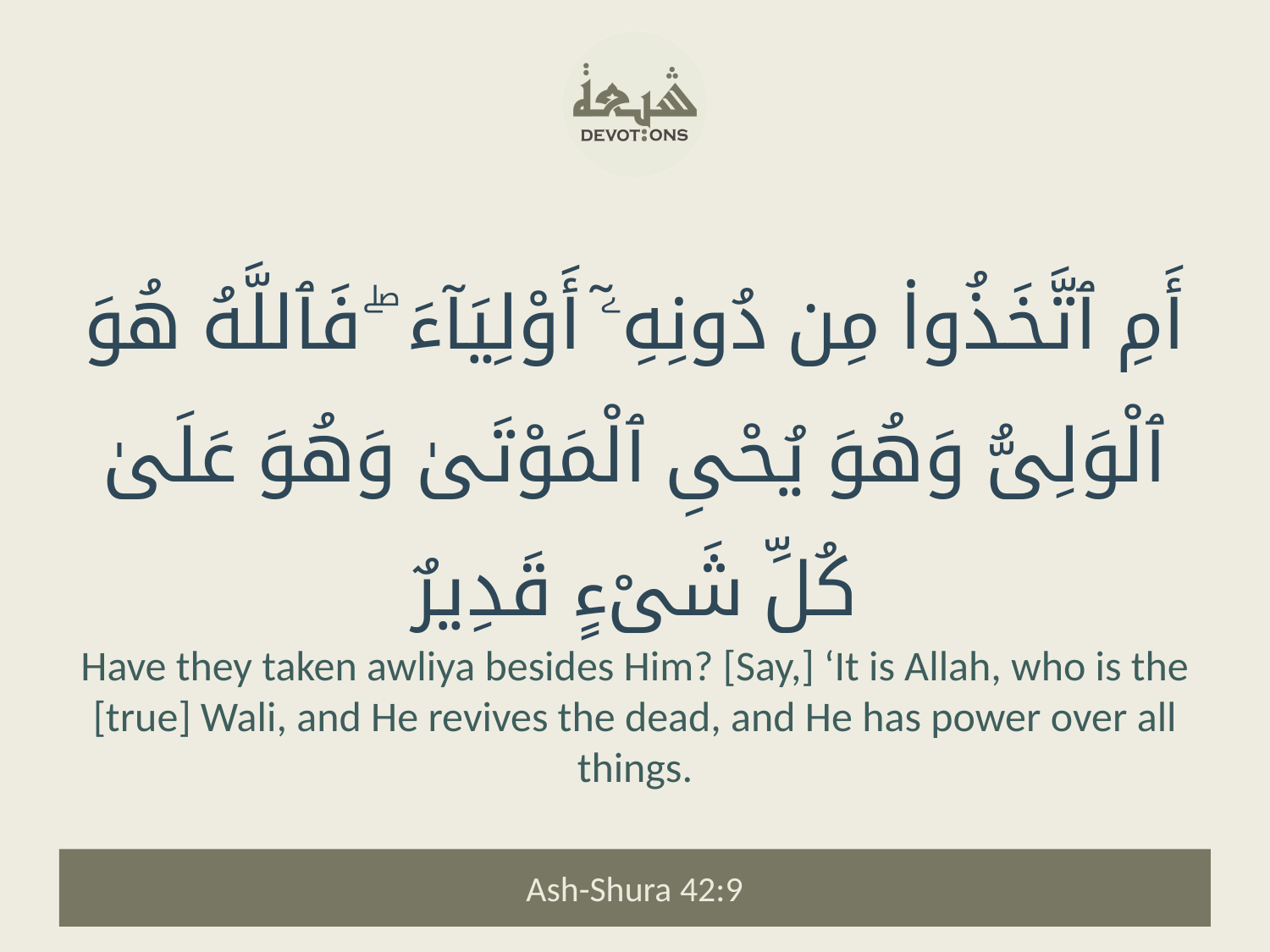

أَمِ ٱتَّخَذُوا۟ مِن دُونِهِۦٓ أَوْلِيَآءَ ۖ فَٱللَّهُ هُوَ ٱلْوَلِىُّ وَهُوَ يُحْىِ ٱلْمَوْتَىٰ وَهُوَ عَلَىٰ كُلِّ شَىْءٍ قَدِيرٌ
Have they taken awliya besides Him? [Say,] ‘It is Allah, who is the [true] Wali, and He revives the dead, and He has power over all things.
Ash-Shura 42:9